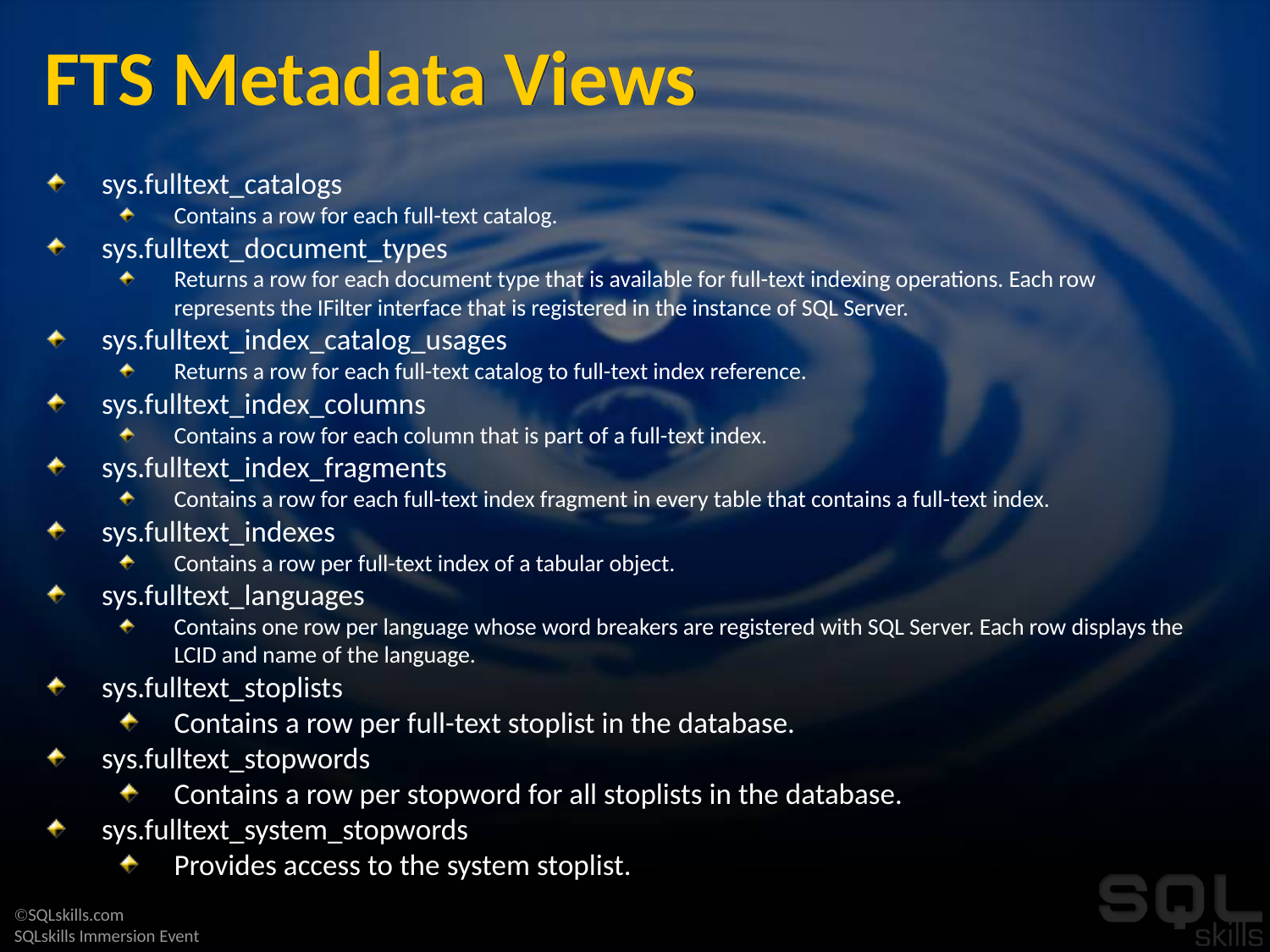

# FTS Metadata Views
sys.fulltext_catalogs
Contains a row for each full-text catalog.
sys.fulltext_document_types
Returns a row for each document type that is available for full-text indexing operations. Each row represents the IFilter interface that is registered in the instance of SQL Server.
sys.fulltext_index_catalog_usages
Returns a row for each full-text catalog to full-text index reference.
sys.fulltext_index_columns
Contains a row for each column that is part of a full-text index.
sys.fulltext_index_fragments
Contains a row for each full-text index fragment in every table that contains a full-text index.
sys.fulltext_indexes
Contains a row per full-text index of a tabular object.
sys.fulltext_languages
Contains one row per language whose word breakers are registered with SQL Server. Each row displays the LCID and name of the language.
sys.fulltext_stoplists
Contains a row per full-text stoplist in the database.
sys.fulltext_stopwords
Contains a row per stopword for all stoplists in the database.
sys.fulltext_system_stopwords
Provides access to the system stoplist.